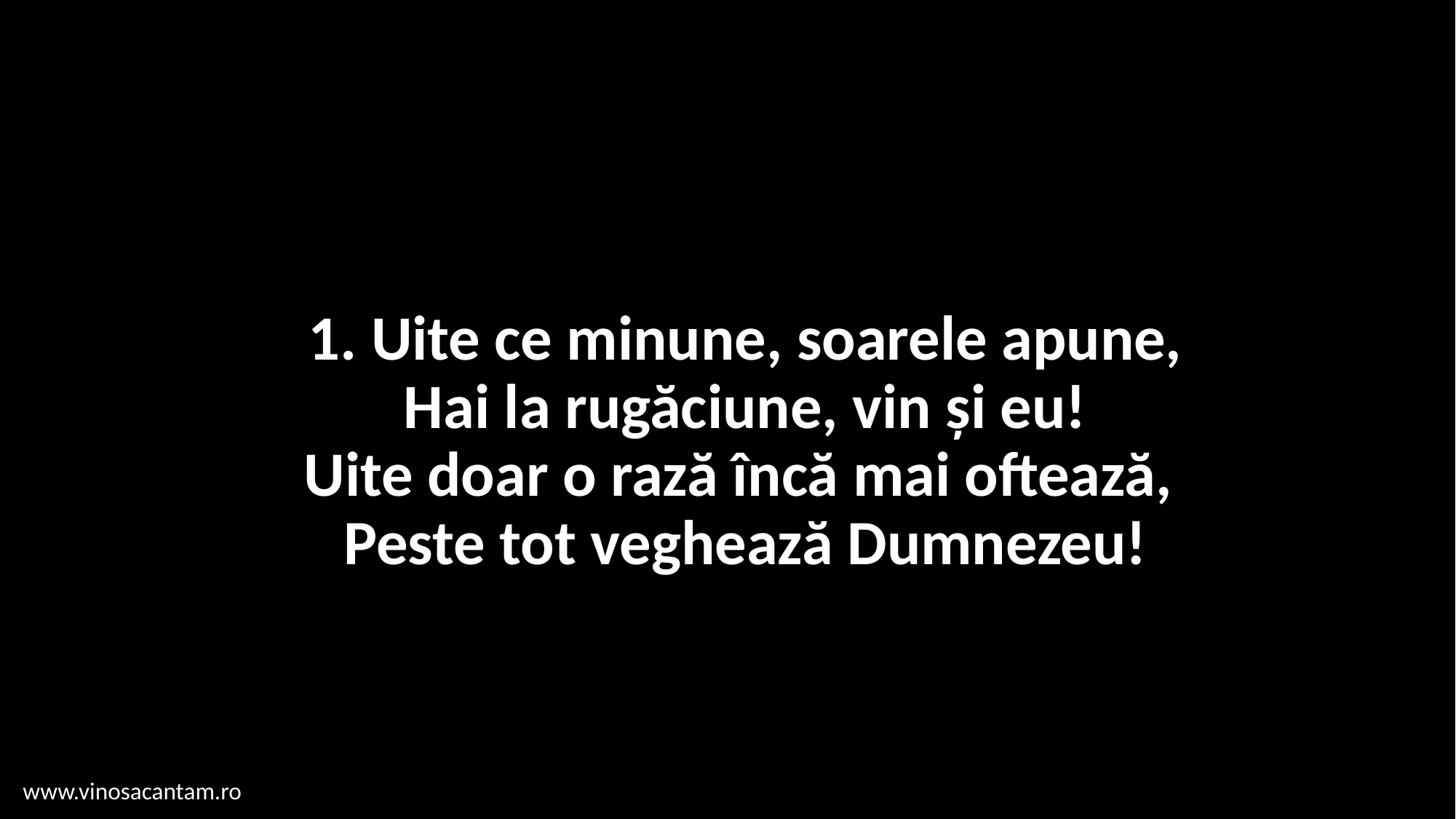

# 1. Uite ce minune, soarele apune, Hai la rugăciune, vin și eu! Uite doar o rază încă mai oftează, Peste tot veghează Dumnezeu!
www.vinosacantam.ro